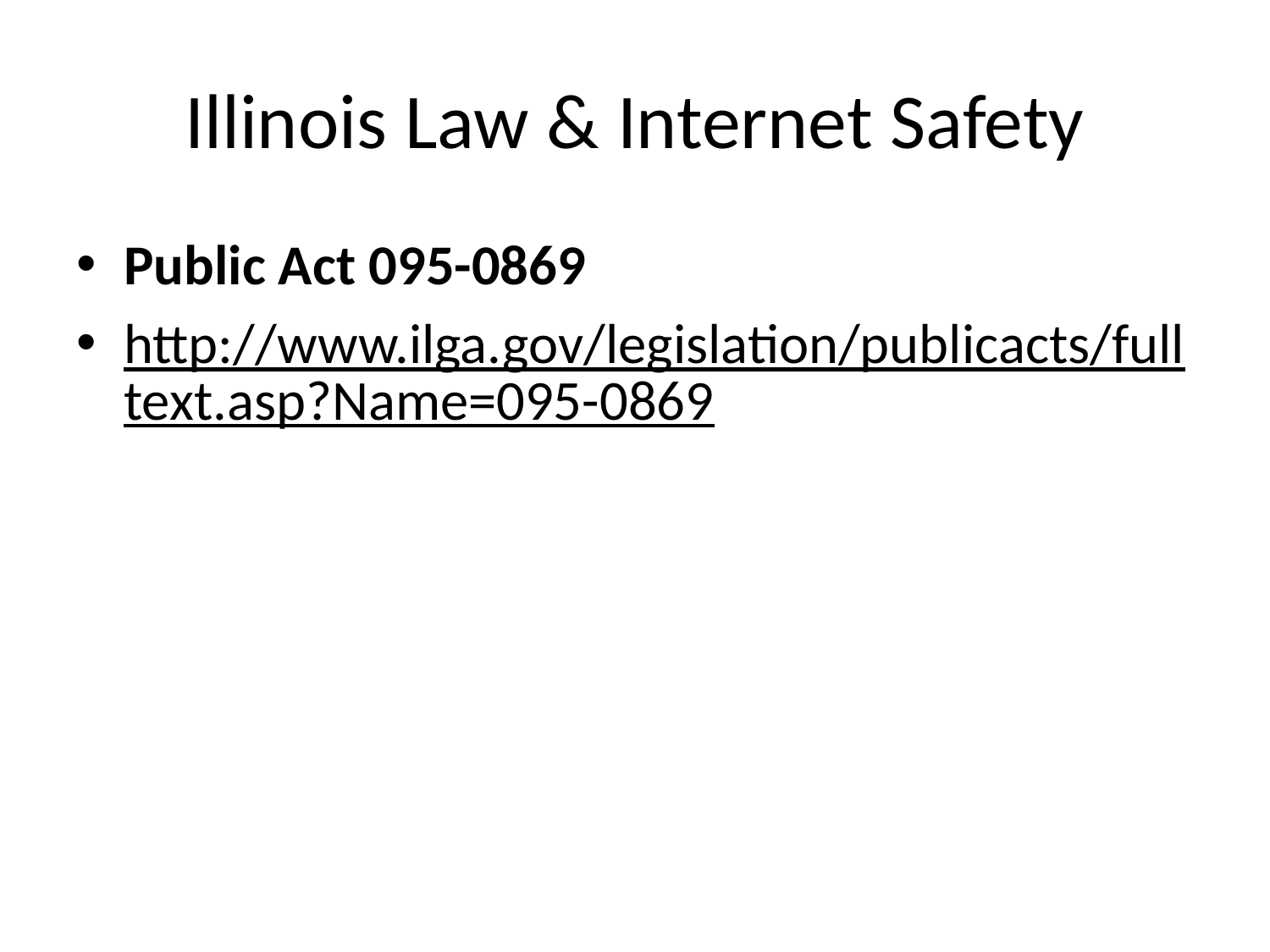

# Illinois Law & Internet Safety
Public Act 095-0869
http://www.ilga.gov/legislation/publicacts/fulltext.asp?Name=095-0869